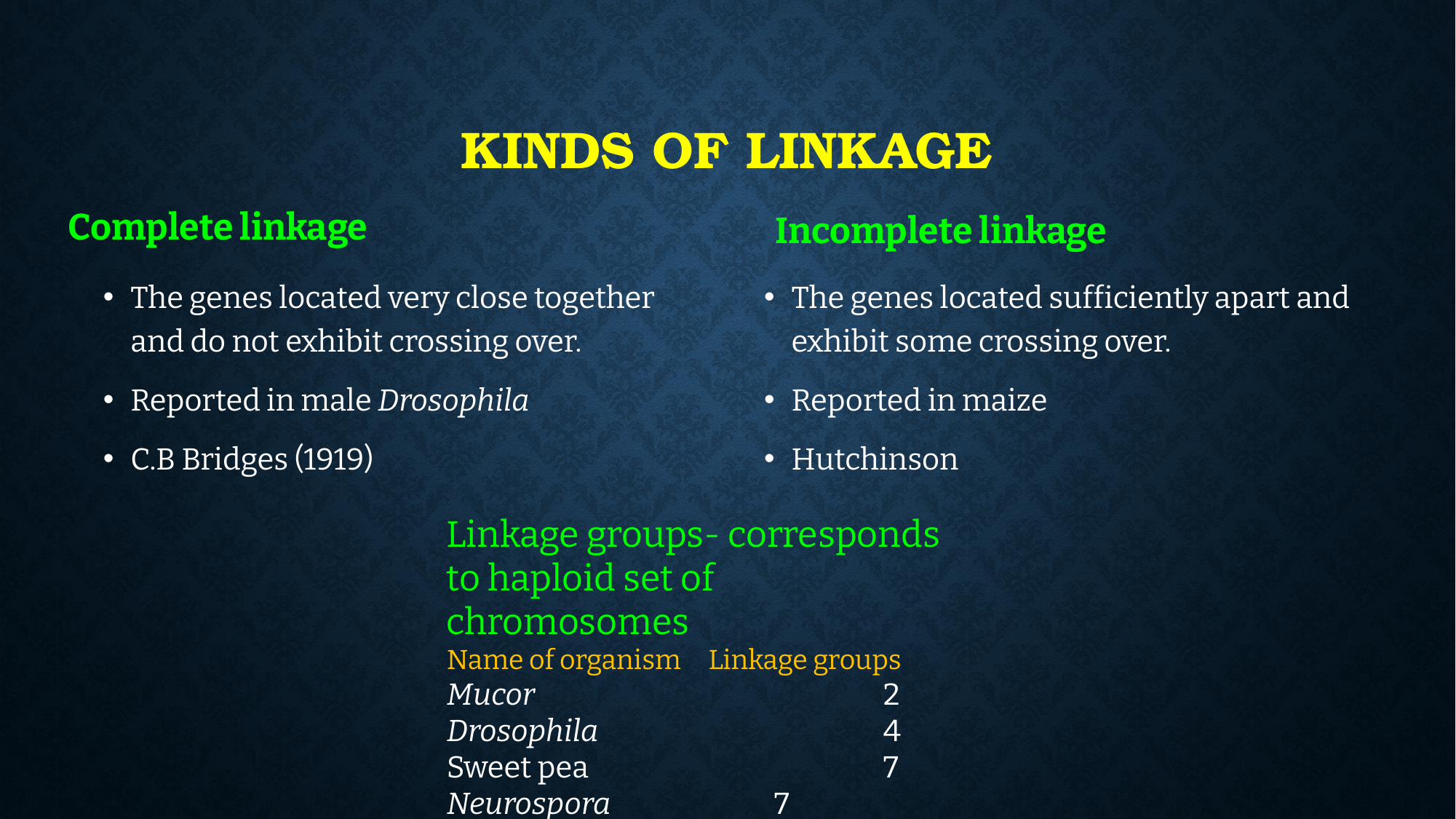

# Kinds of linkage
Complete linkage
Incomplete linkage
The genes located very close together and do not exhibit crossing over.
Reported in male Drosophila
C.B Bridges (1919)
The genes located sufficiently apart and exhibit some crossing over.
Reported in maize
Hutchinson

Linkage groups- corresponds to haploid set of chromosomes
Name of organism     Linkage groups Mucor				2
Drosophila			4
Sweet pea 			7
Neurospora 		7
Maize			       10